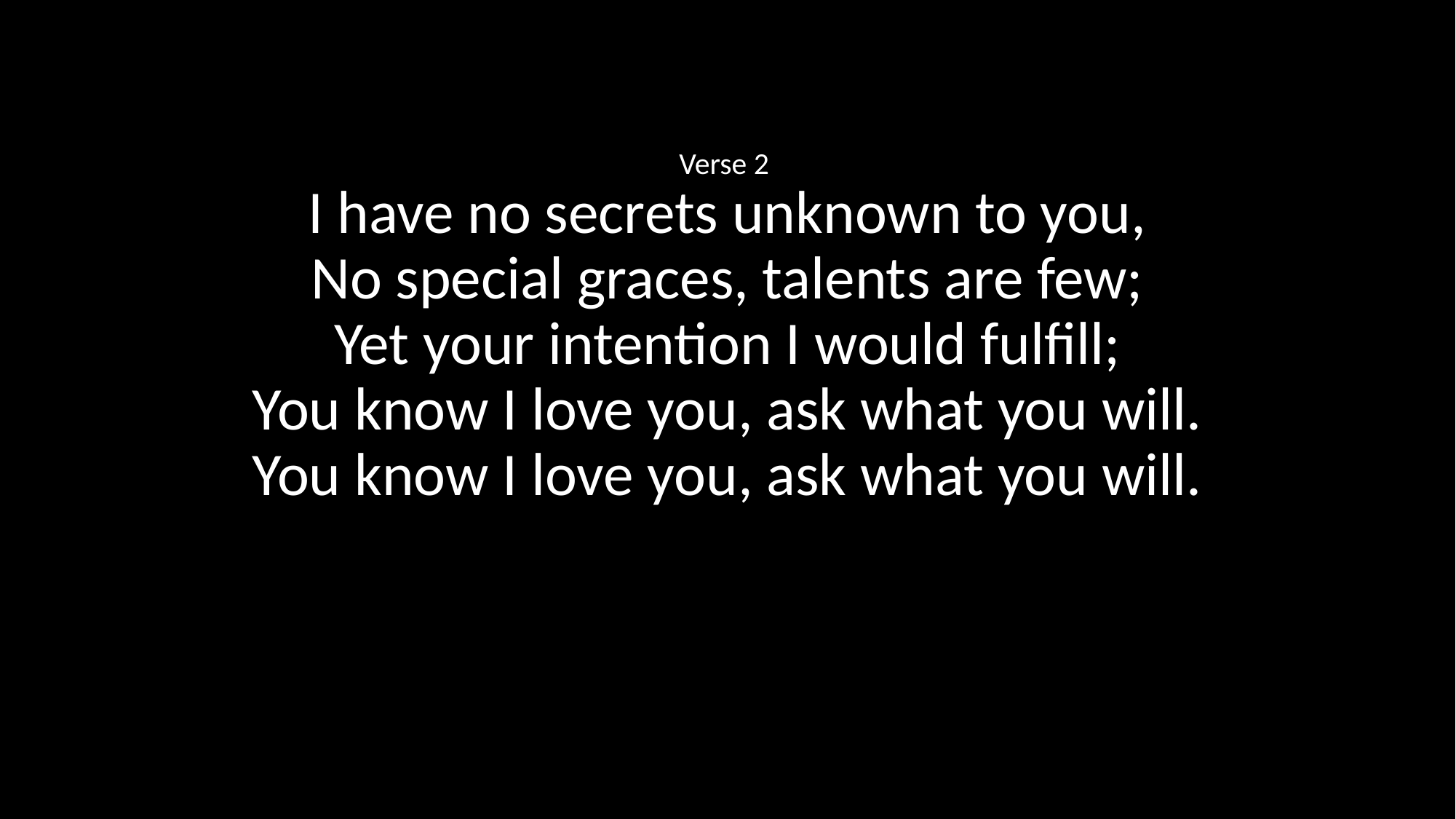

Verse 2
I have no secrets unknown to you,
No special graces, talents are few;
Yet your intention I would fulfill;
You know I love you, ask what you will.
You know I love you, ask what you will.